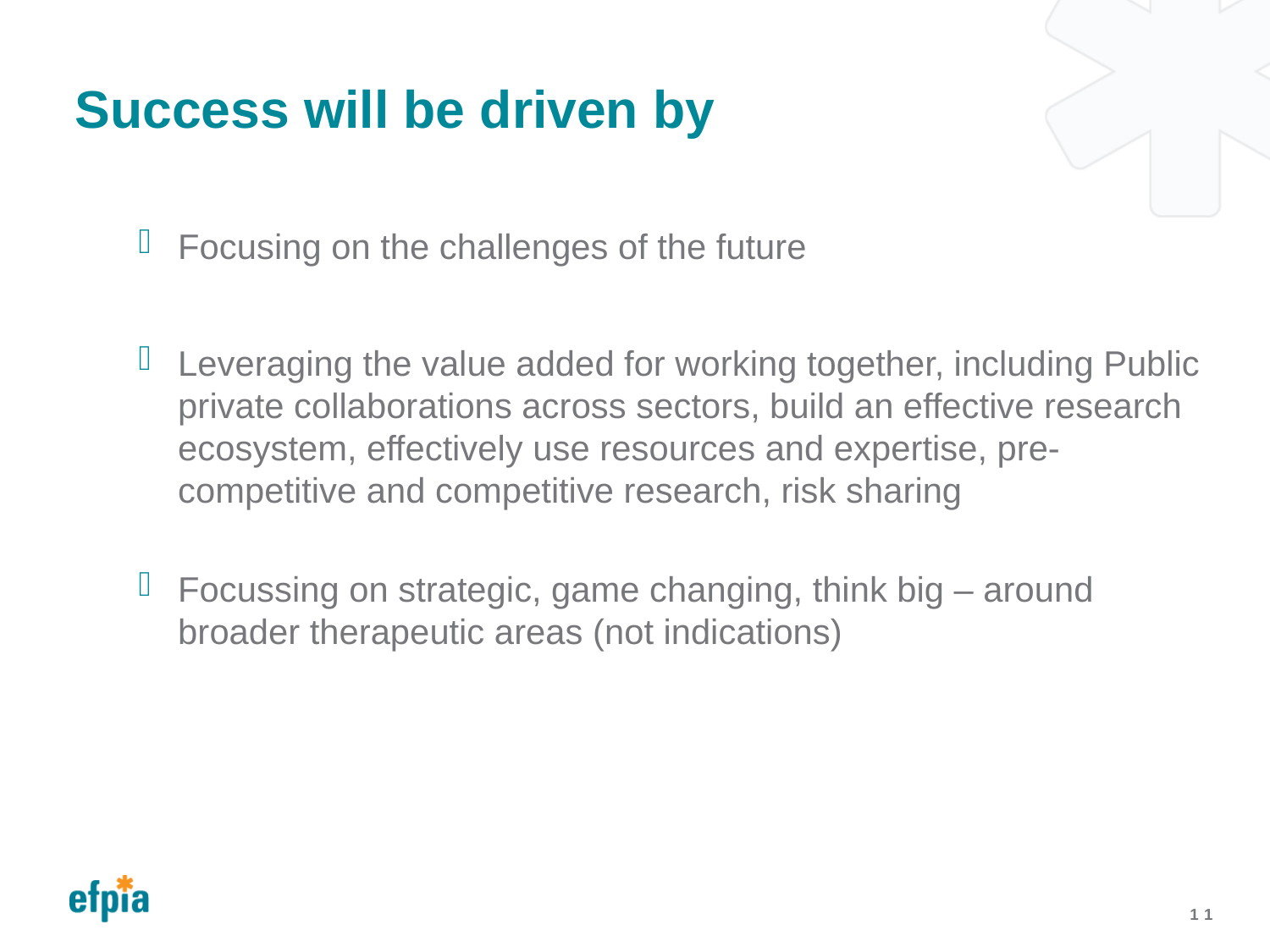

# Success will be driven by

Focusing on the challenges of the future

Leveraging the value added for working together, including Public private collaborations across sectors, build an effective research ecosystem, effectively use resources and expertise, pre-competitive and competitive research, risk sharing

Focussing on strategic, game changing, think big – around broader therapeutic areas (not indications)

11